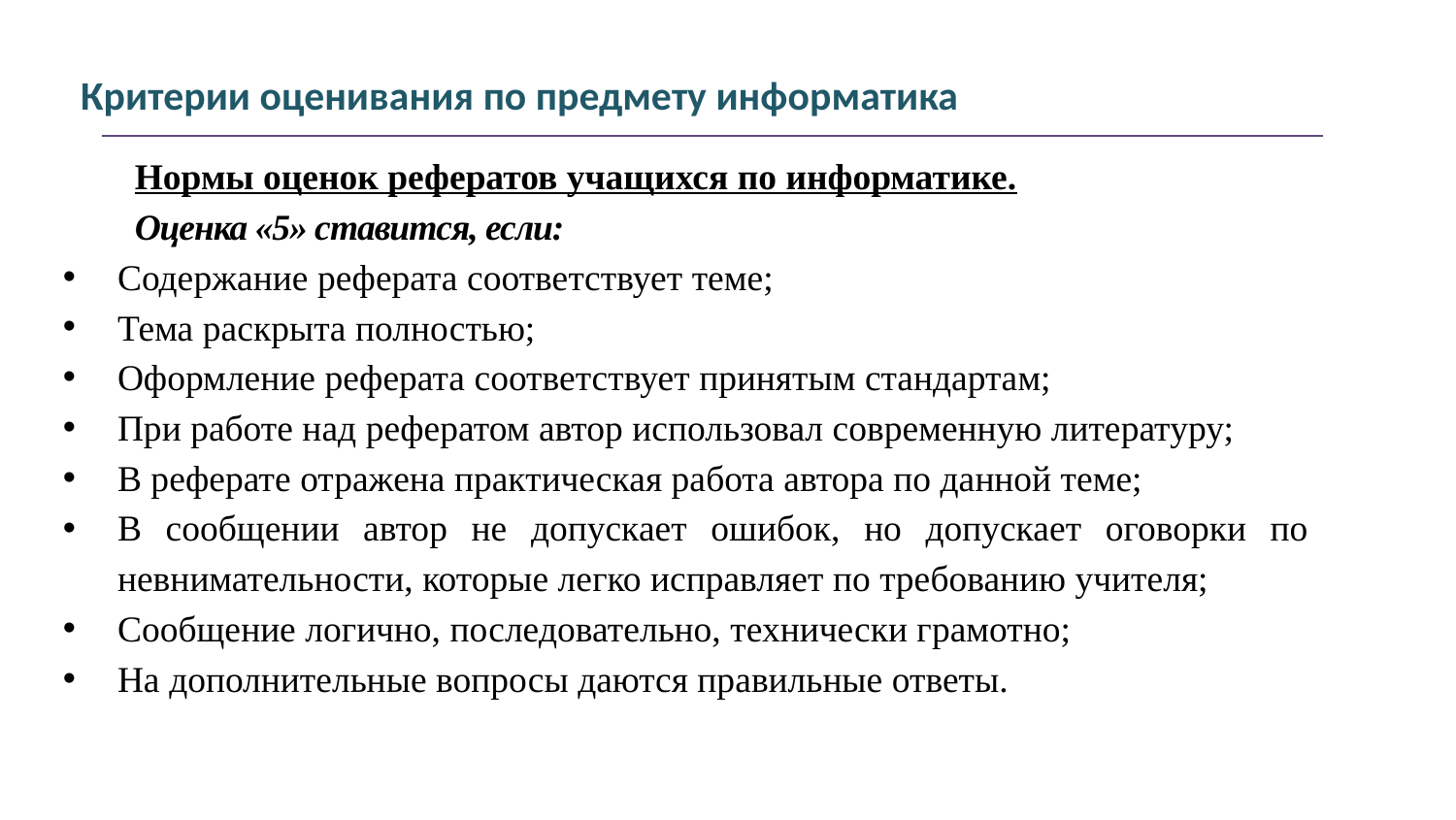

# Критерии оценивания по предмету информатика

Нормы оценок рефератов учащихся по информатике.
Оценка «5» ставится, если:
Содержание реферата соответствует теме;
Тема раскрыта полностью;
Оформление реферата соответствует принятым стандартам;
При работе над рефератом автор использовал современную литературу;
В реферате отражена практическая работа автора по данной теме;
В сообщении автор не допускает ошибок, но допускает оговорки по невнимательности, которые легко исправляет по требованию учителя;
Сообщение логично, последовательно, технически грамотно;
На дополнительные вопросы даются правильные ответы.